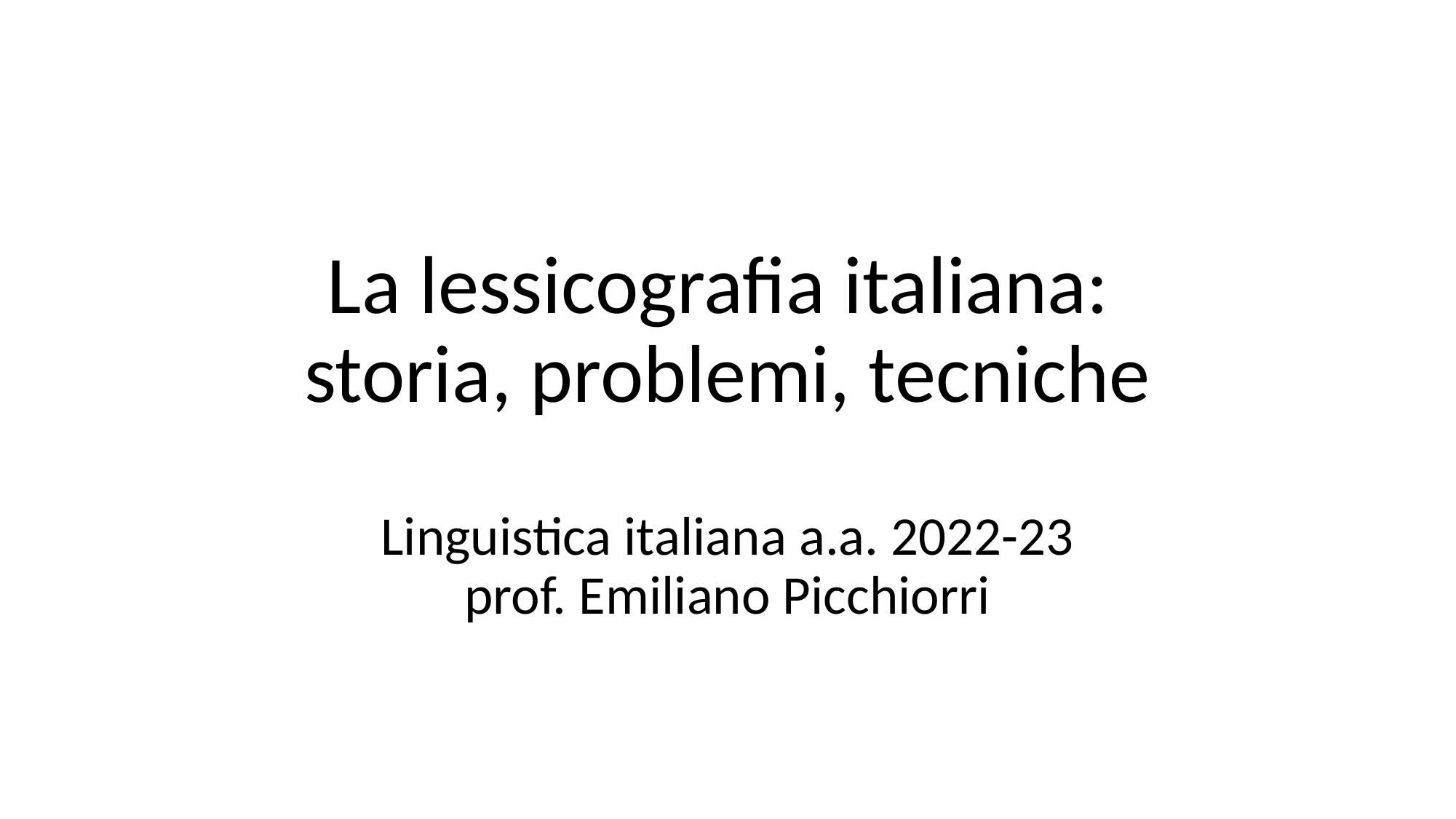

# La lessicografia italiana: storia, problemi, tecniche Linguistica italiana a.a. 2022-23 prof. Emiliano Picchiorri